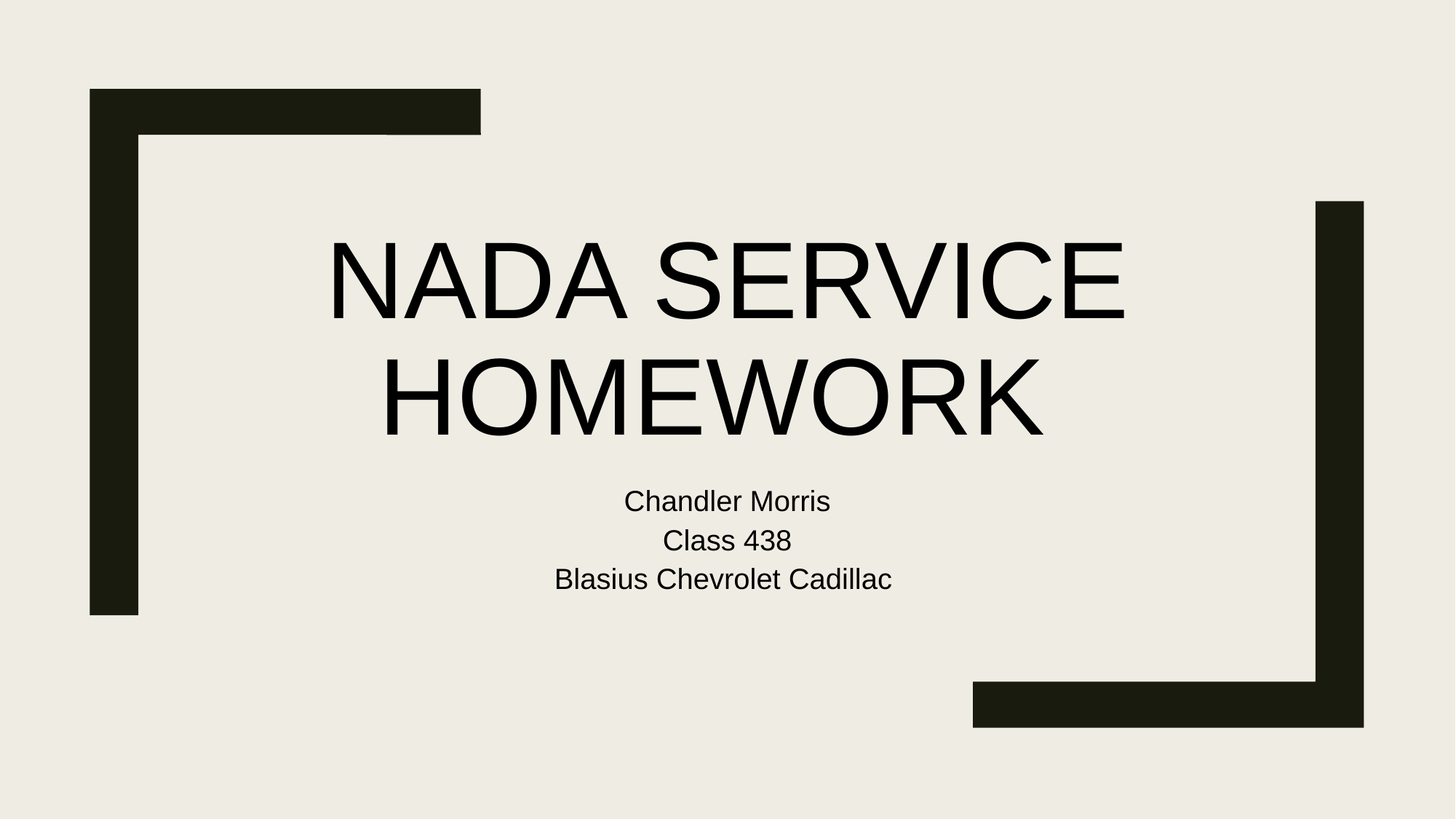

# NADA Service Homework
Chandler Morris
Class 438
Blasius Chevrolet Cadillac